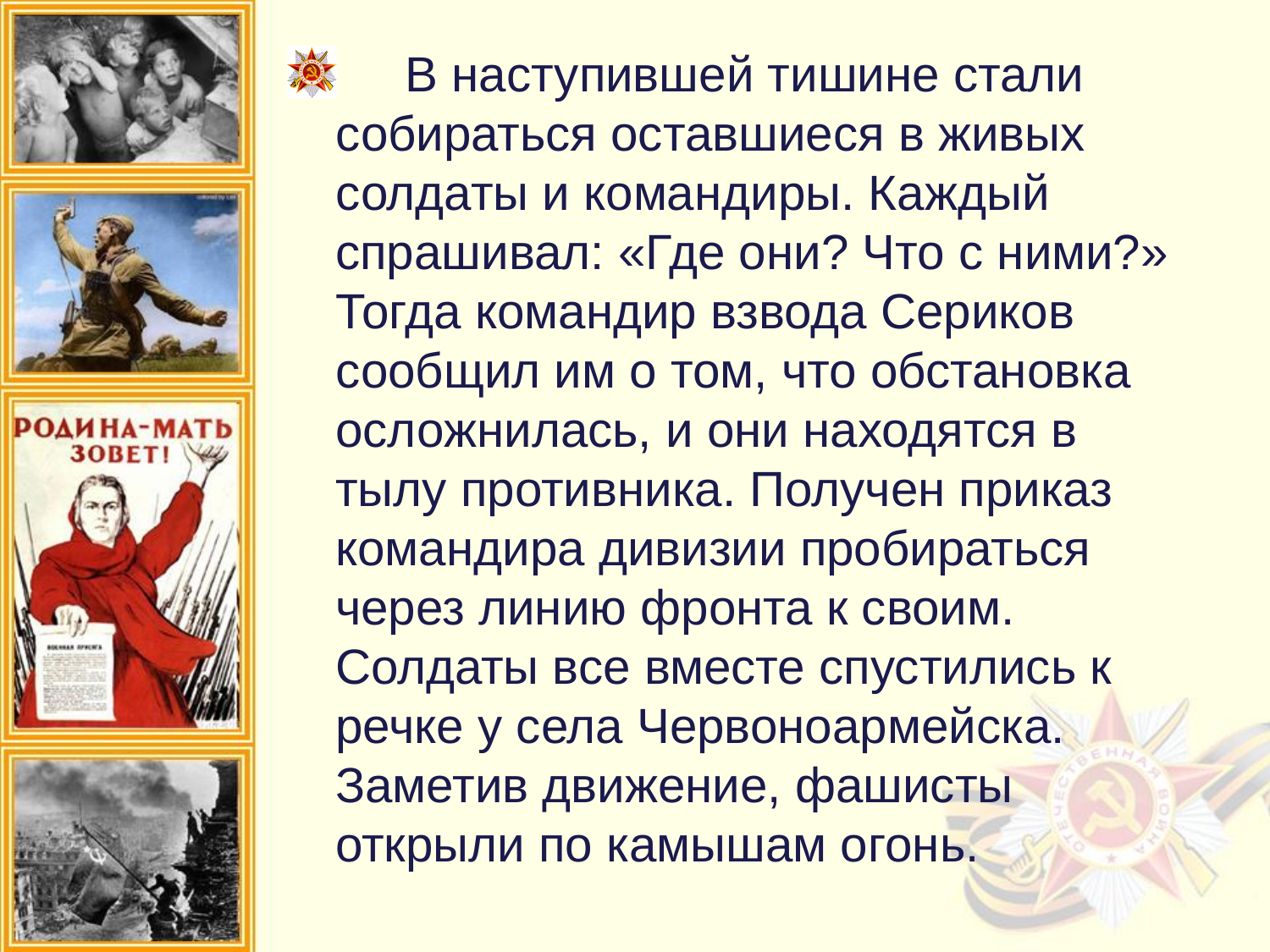

В наступившей тишине стали собираться оставшиеся в живых солдаты и командиры. Каждый спрашивал: «Где они? Что с ними?» Тогда командир взвода Сериков сообщил им о том, что обстановка осложнилась, и они находятся в тылу противника. Получен приказ командира дивизии пробираться через линию фронта к своим. Солдаты все вместе спустились к речке у села Червоноармейска.  Заметив движение, фашисты открыли по камышам огонь.